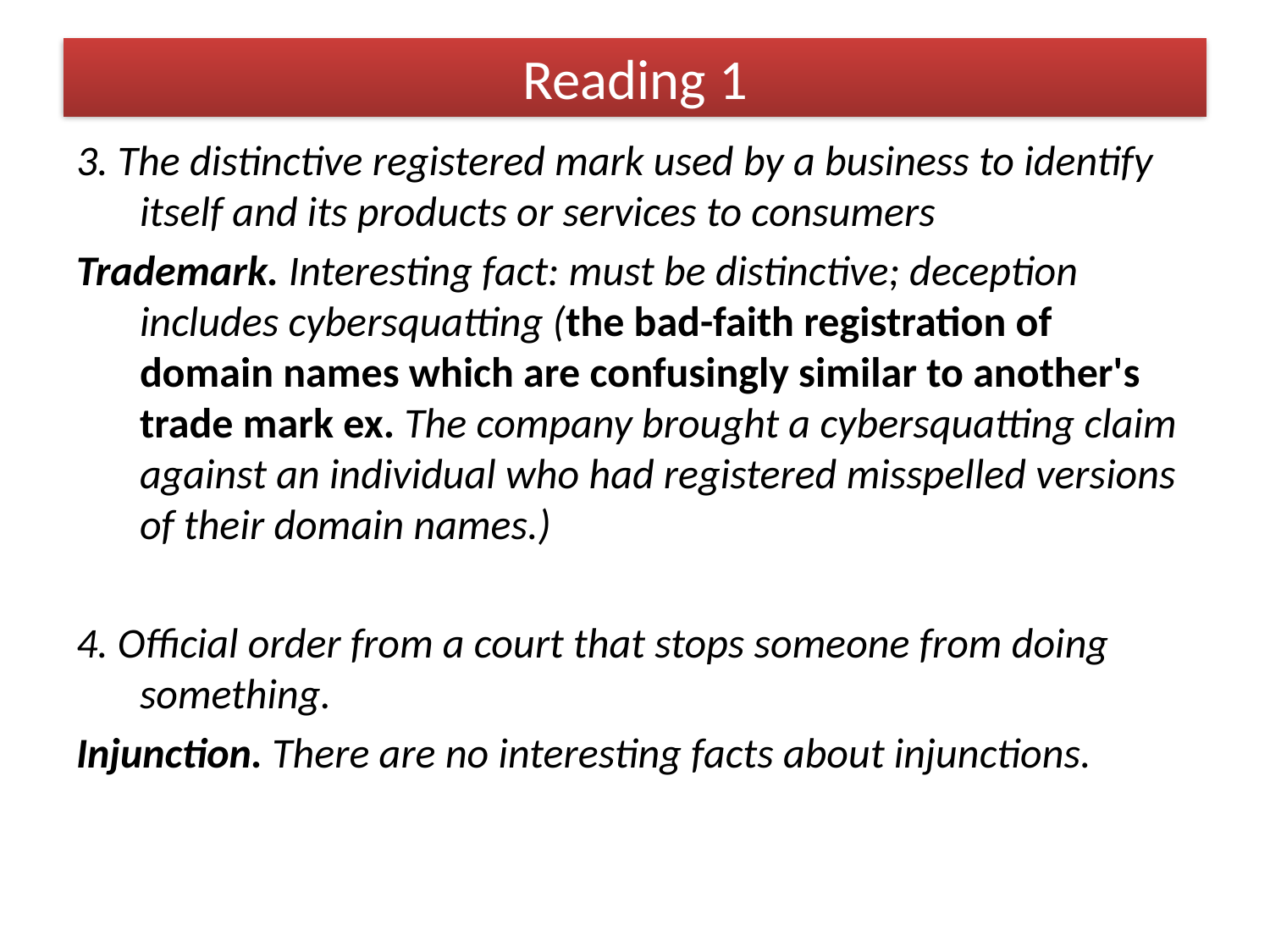

# Reading 1
3. The distinctive registered mark used by a business to identify itself and its products or services to consumers
Trademark. Interesting fact: must be distinctive; deception includes cybersquatting (the bad-faith registration of domain names which are confusingly similar to another's trade mark ex. The company brought a cybersquatting claim against an individual who had registered misspelled versions of their domain names.)

4. Official order from a court that stops someone from doing something.
Injunction. There are no interesting facts about injunctions.